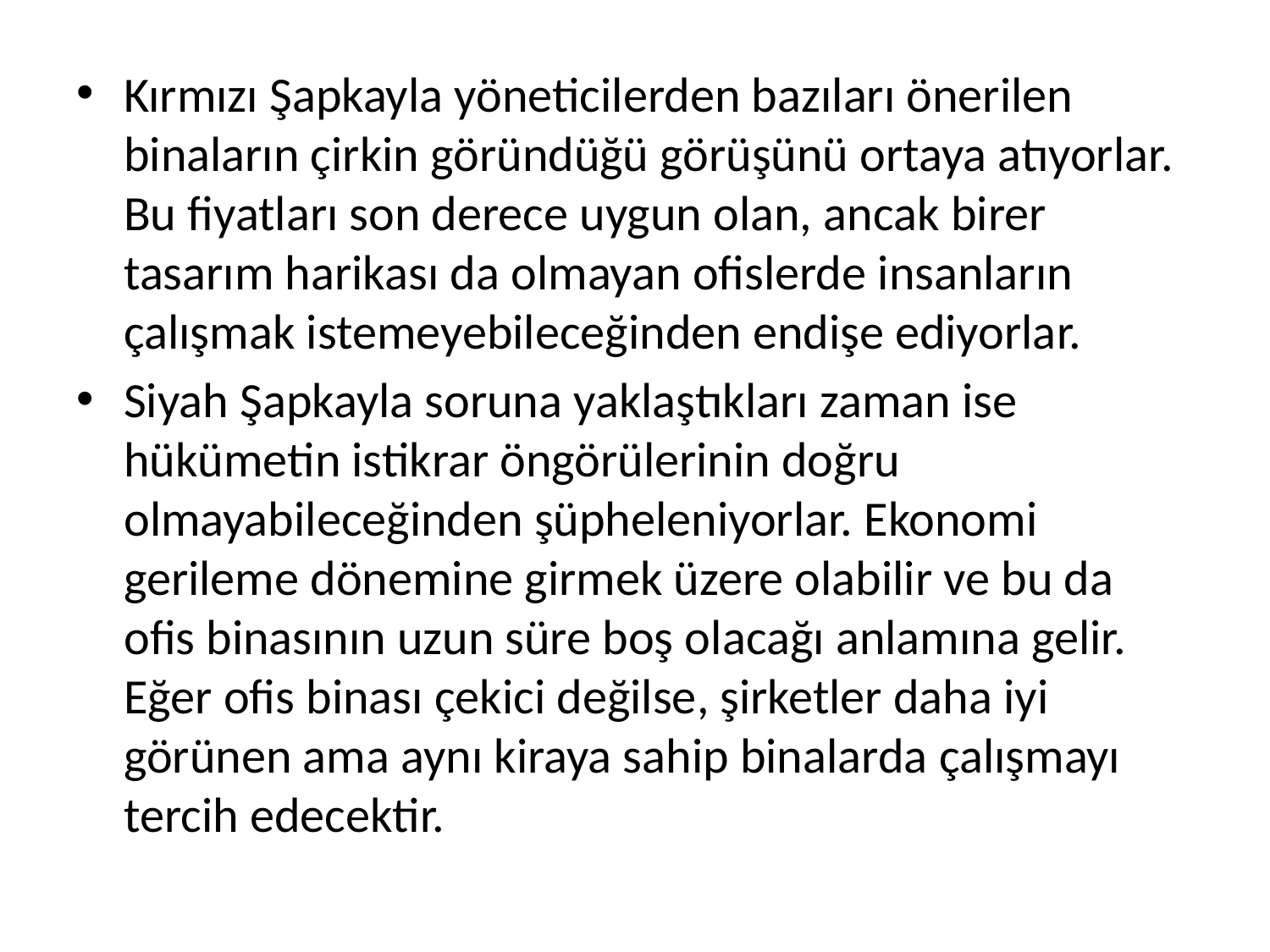

Kırmızı Şapkayla yöneticilerden bazıları önerilen binaların çirkin göründüğü görüşünü ortaya atıyorlar. Bu fiyatları son derece uygun olan, ancak birer tasarım harikası da olmayan ofislerde insanların çalışmak istemeyebileceğinden endişe ediyorlar.
Siyah Şapkayla soruna yaklaştıkları zaman ise hükümetin istikrar öngörülerinin doğru olmayabileceğinden şüpheleniyorlar. Ekonomi gerileme dönemine girmek üzere olabilir ve bu da ofis binasının uzun süre boş olacağı anlamına gelir. Eğer ofis binası çekici değilse, şirketler daha iyi görünen ama aynı kiraya sahip binalarda çalışmayı tercih edecektir.